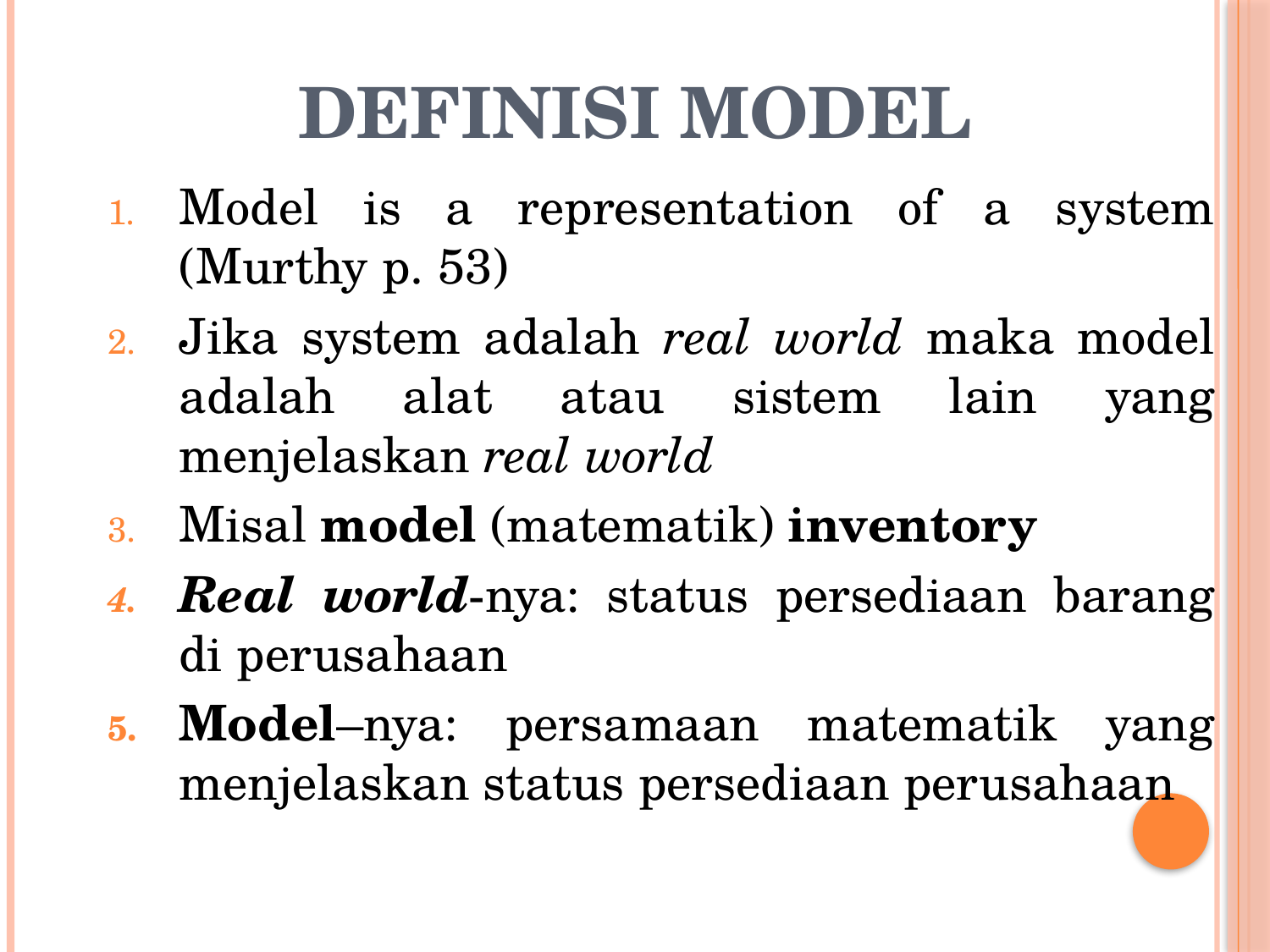

# Definisi Model
Model is a representation of a system (Murthy p. 53)
Jika system adalah real world maka model adalah alat atau sistem lain yang menjelaskan real world
Misal model (matematik) inventory
Real world-nya: status persediaan barang di perusahaan
Model–nya: persamaan matematik yang menjelaskan status persediaan perusahaan